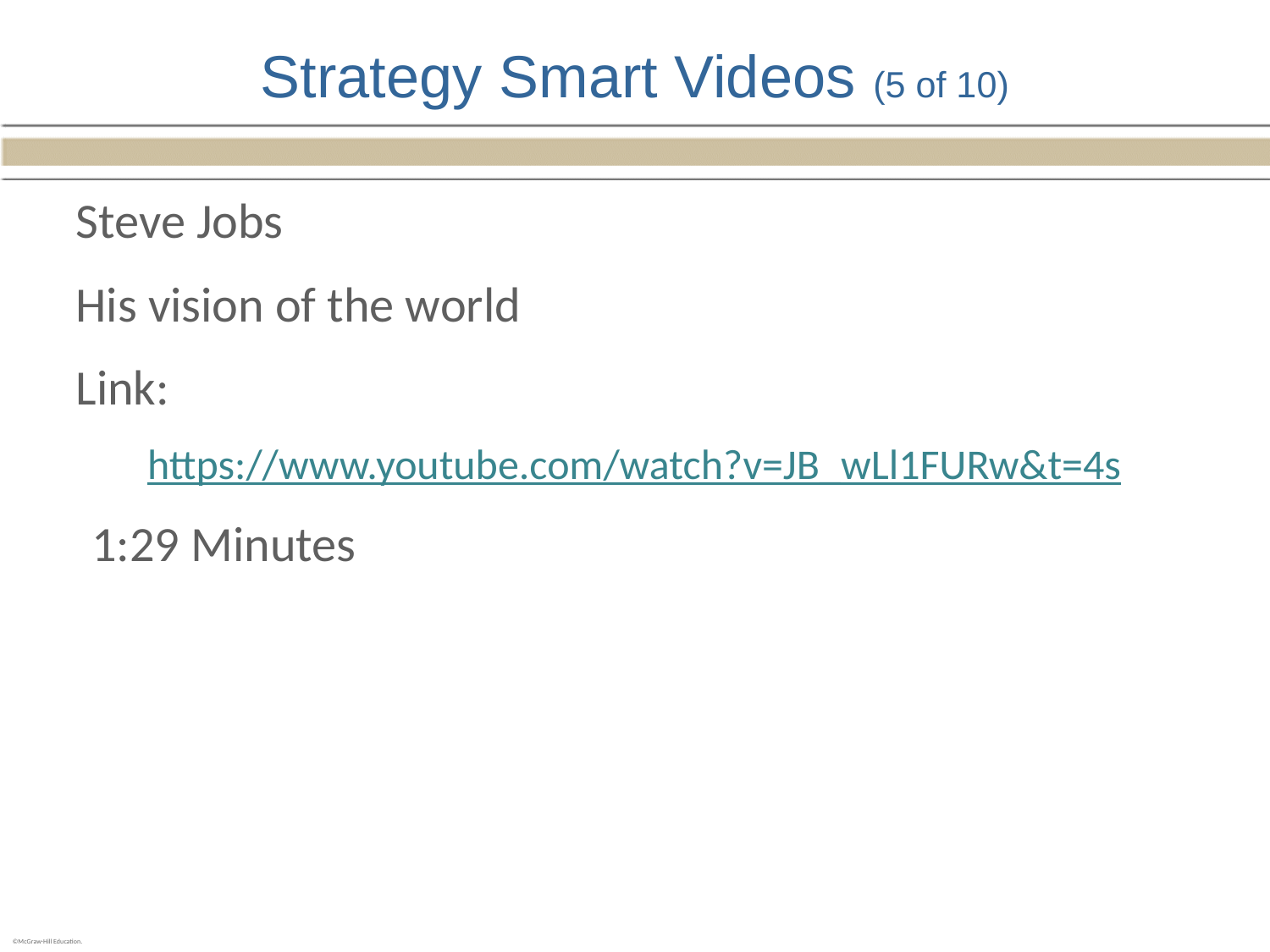

# Strategy Smart Videos (5 of 10)
Steve Jobs
His vision of the world
Link:
https://www.youtube.com/watch?v=JB_wLl1FURw&t=4s
1:29 Minutes